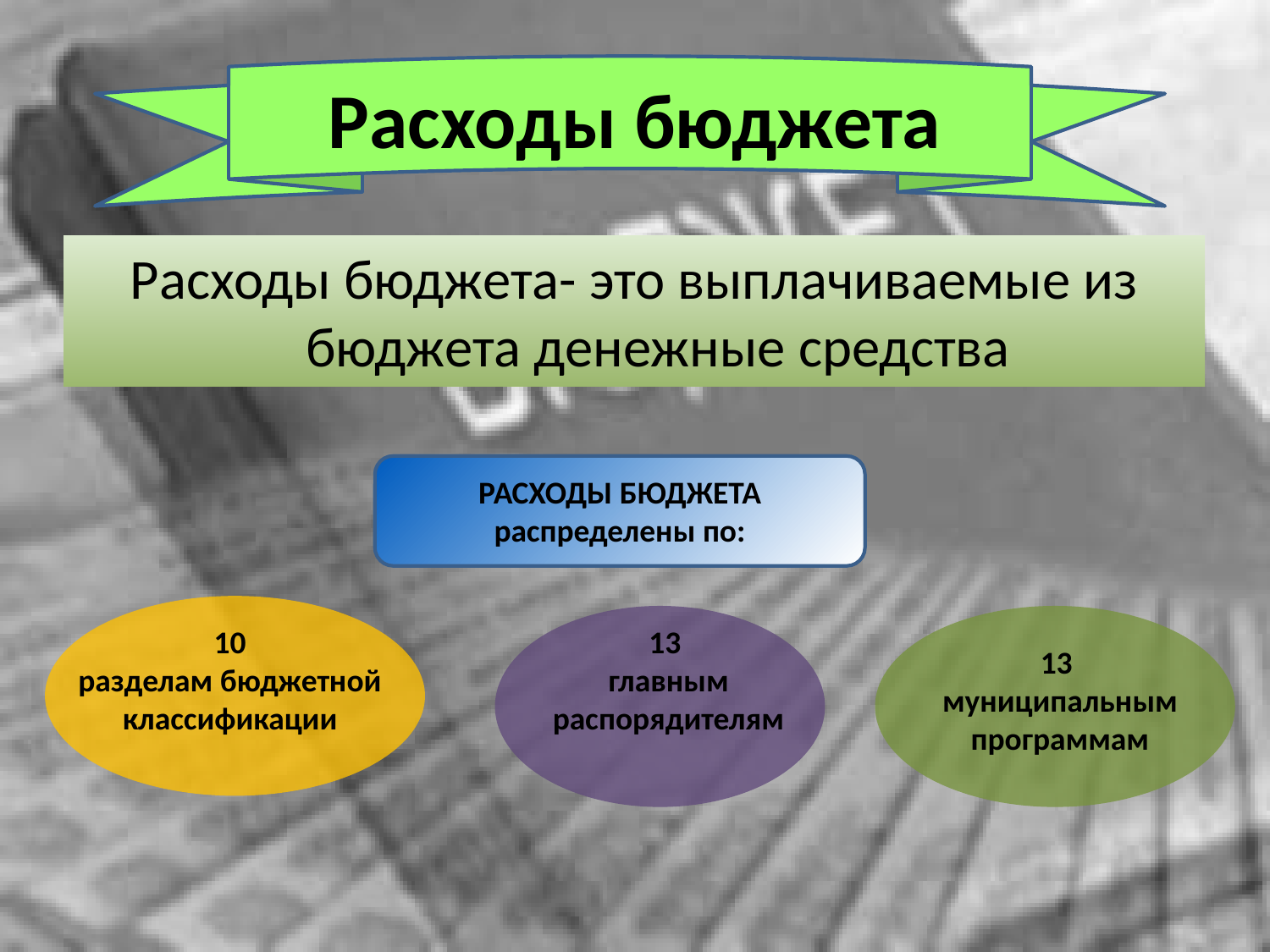

# Расходы бюджета

Расходы бюджета- это выплачиваемые из бюджета денежные средства

РАСХОДЫ БЮДЖЕТА
распределены по:

10
 разделам бюджетной
классификации
13
 главным
 распорядителям
13
муниципальным программам